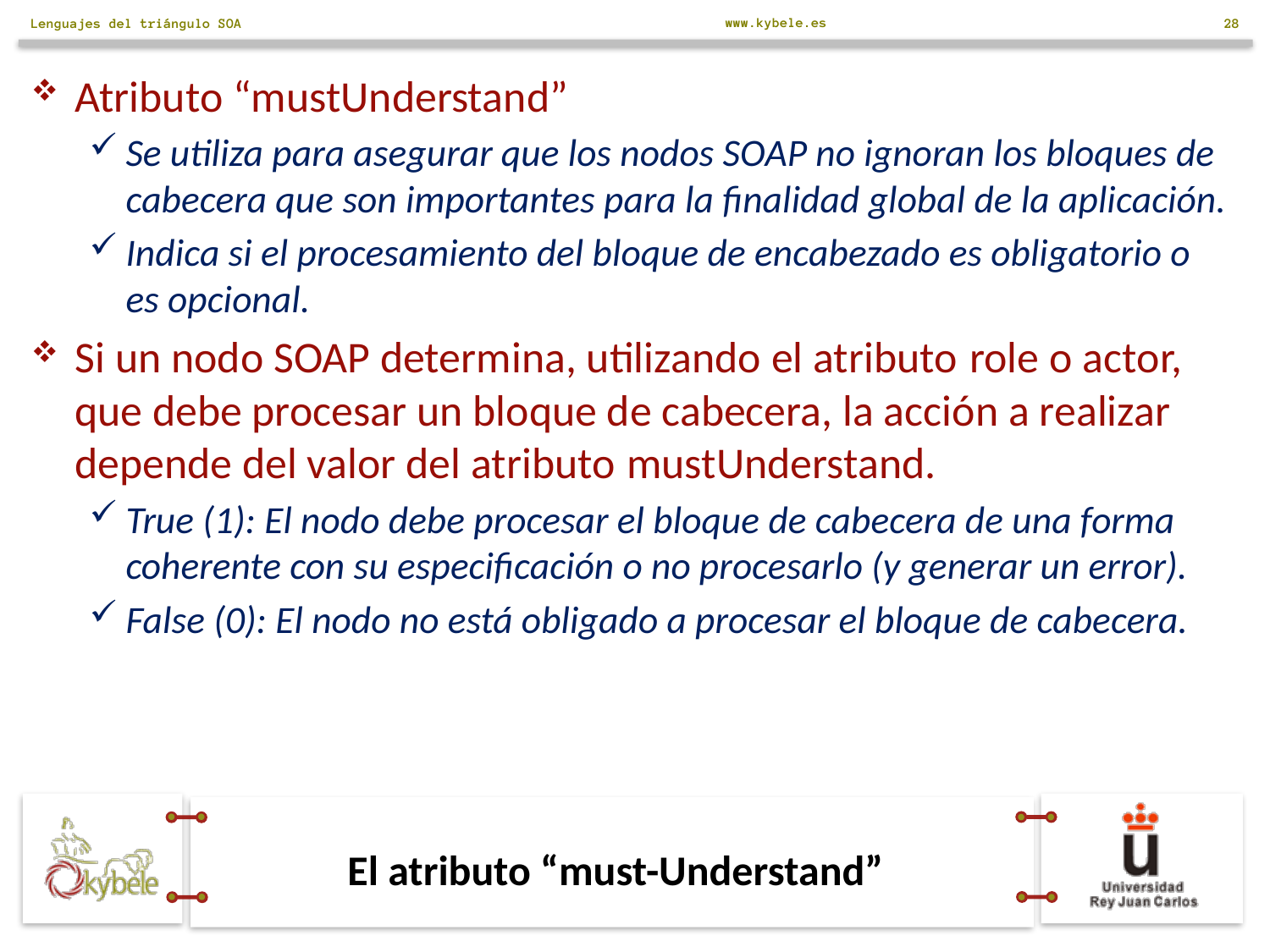

Lenguajes del triángulo SOA
28
Atributo “mustUnderstand”
Se utiliza para asegurar que los nodos SOAP no ignoran los bloques de cabecera que son importantes para la finalidad global de la aplicación.
Indica si el procesamiento del bloque de encabezado es obligatorio o es opcional.
Si un nodo SOAP determina, utilizando el atributo role o actor, que debe procesar un bloque de cabecera, la acción a realizar depende del valor del atributo mustUnderstand.
True (1): El nodo debe procesar el bloque de cabecera de una forma coherente con su especificación o no procesarlo (y generar un error).
False (0): El nodo no está obligado a procesar el bloque de cabecera.
# El atributo “must-Understand”